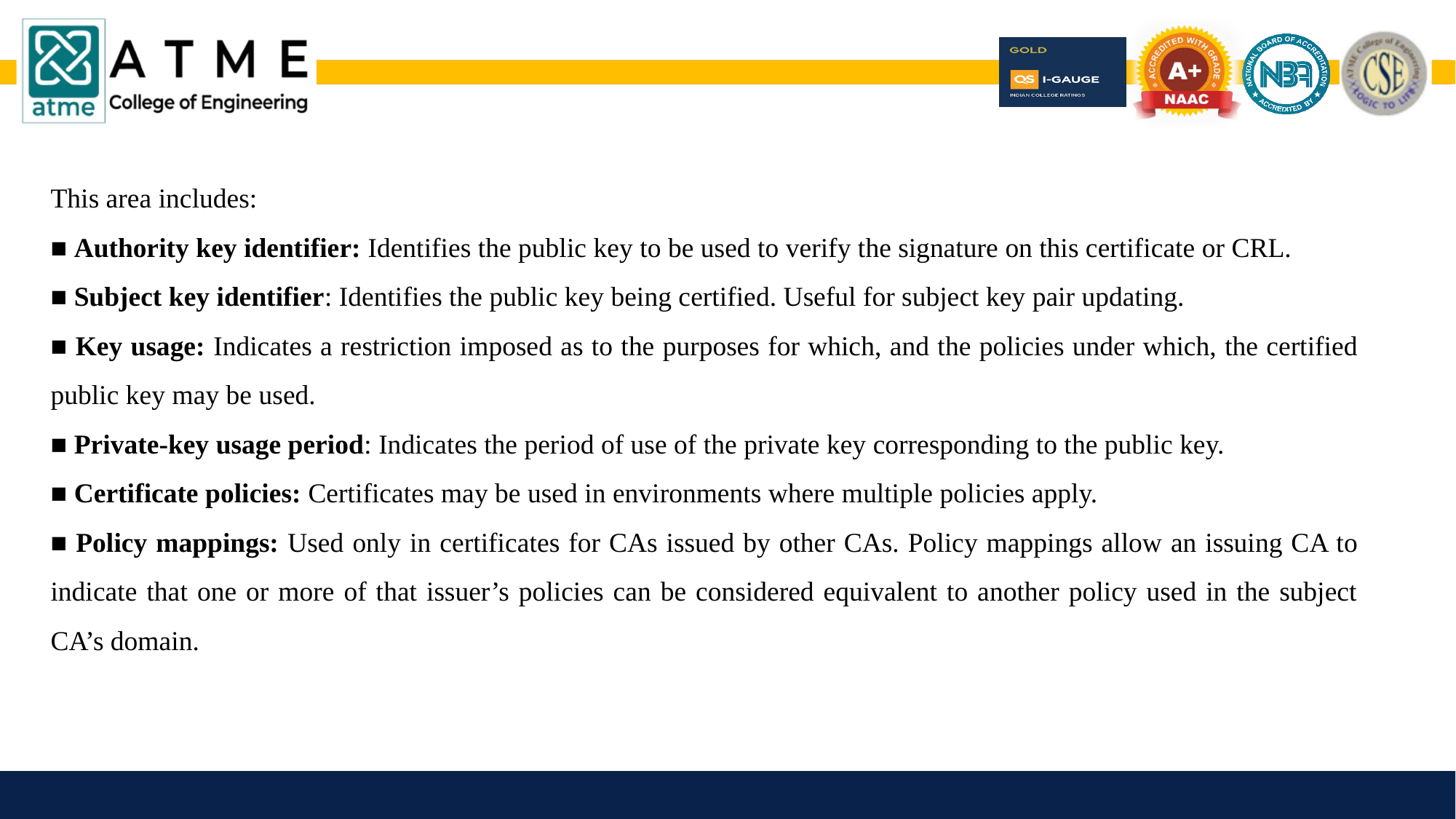

This area includes:
■ Authority key identifier: Identifies the public key to be used to verify the signature on this certificate or CRL.
■ Subject key identifier: Identifies the public key being certified. Useful for subject key pair updating.
■ Key usage: Indicates a restriction imposed as to the purposes for which, and the policies under which, the certified public key may be used.
■ Private-key usage period: Indicates the period of use of the private key corresponding to the public key.
■ Certificate policies: Certificates may be used in environments where multiple policies apply.
■ Policy mappings: Used only in certificates for CAs issued by other CAs. Policy mappings allow an issuing CA to indicate that one or more of that issuer’s policies can be considered equivalent to another policy used in the subject CA’s domain.